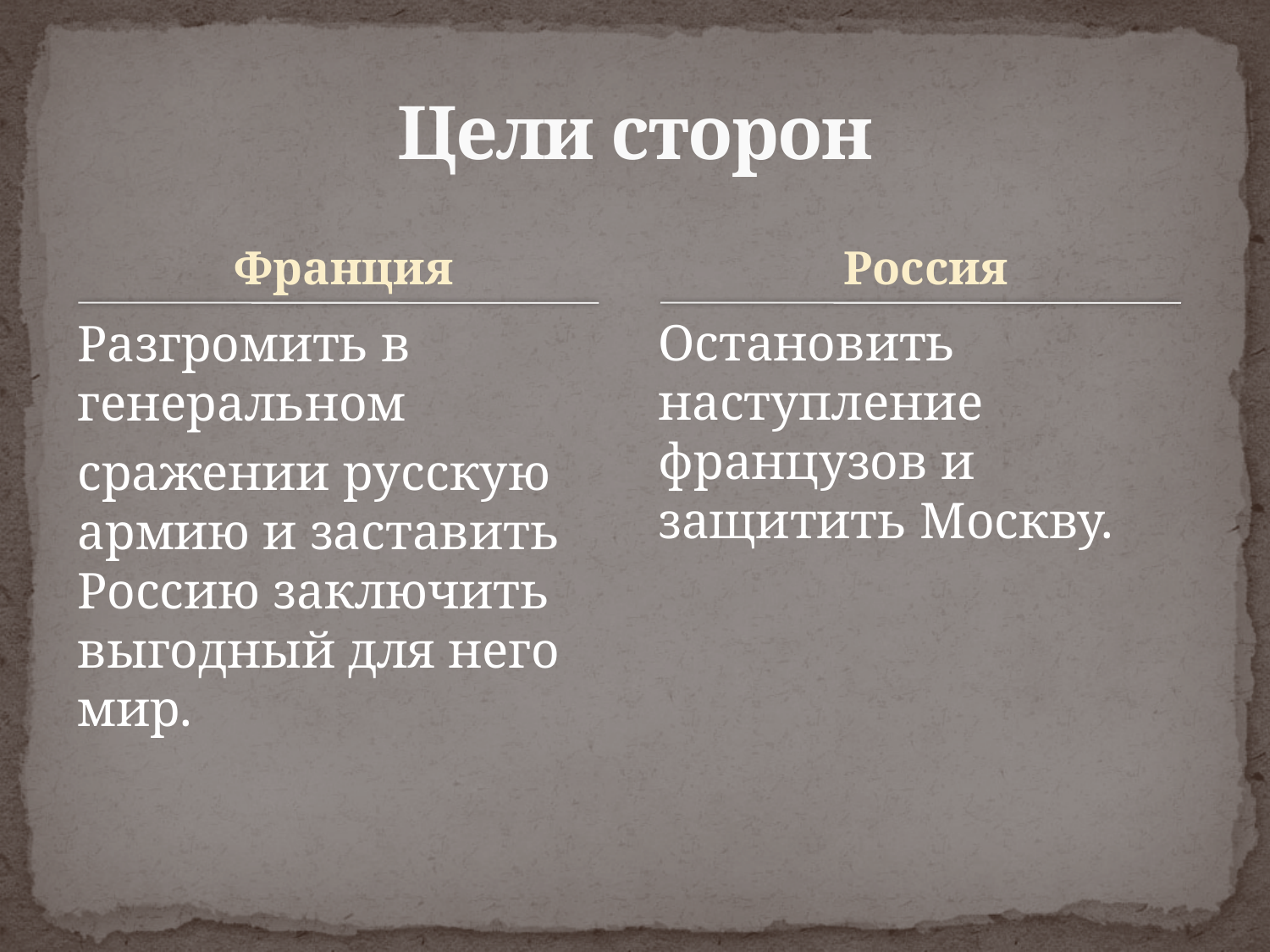

# Цели сторон
Франция
Россия
Остановить наступление французов и защитить Москву.

Разгромить в генеральном
сражении русскую армию и заставить Россию заключить выгодный для него мир.